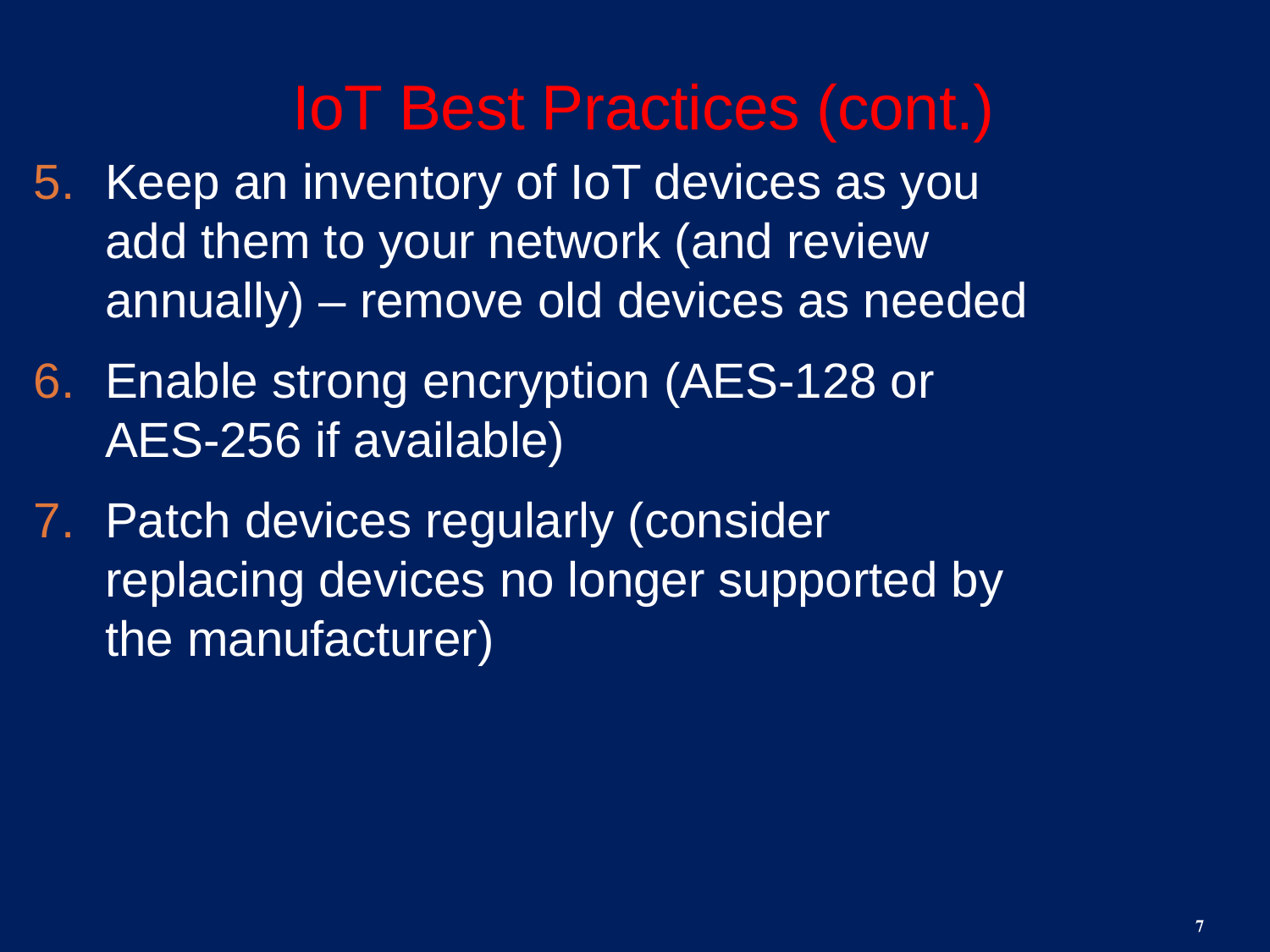

# IoT Best Practices (cont.)
Keep an inventory of IoT devices as you add them to your network (and review annually) – remove old devices as needed
Enable strong encryption (AES-128 or AES-256 if available)
Patch devices regularly (consider replacing devices no longer supported by the manufacturer)